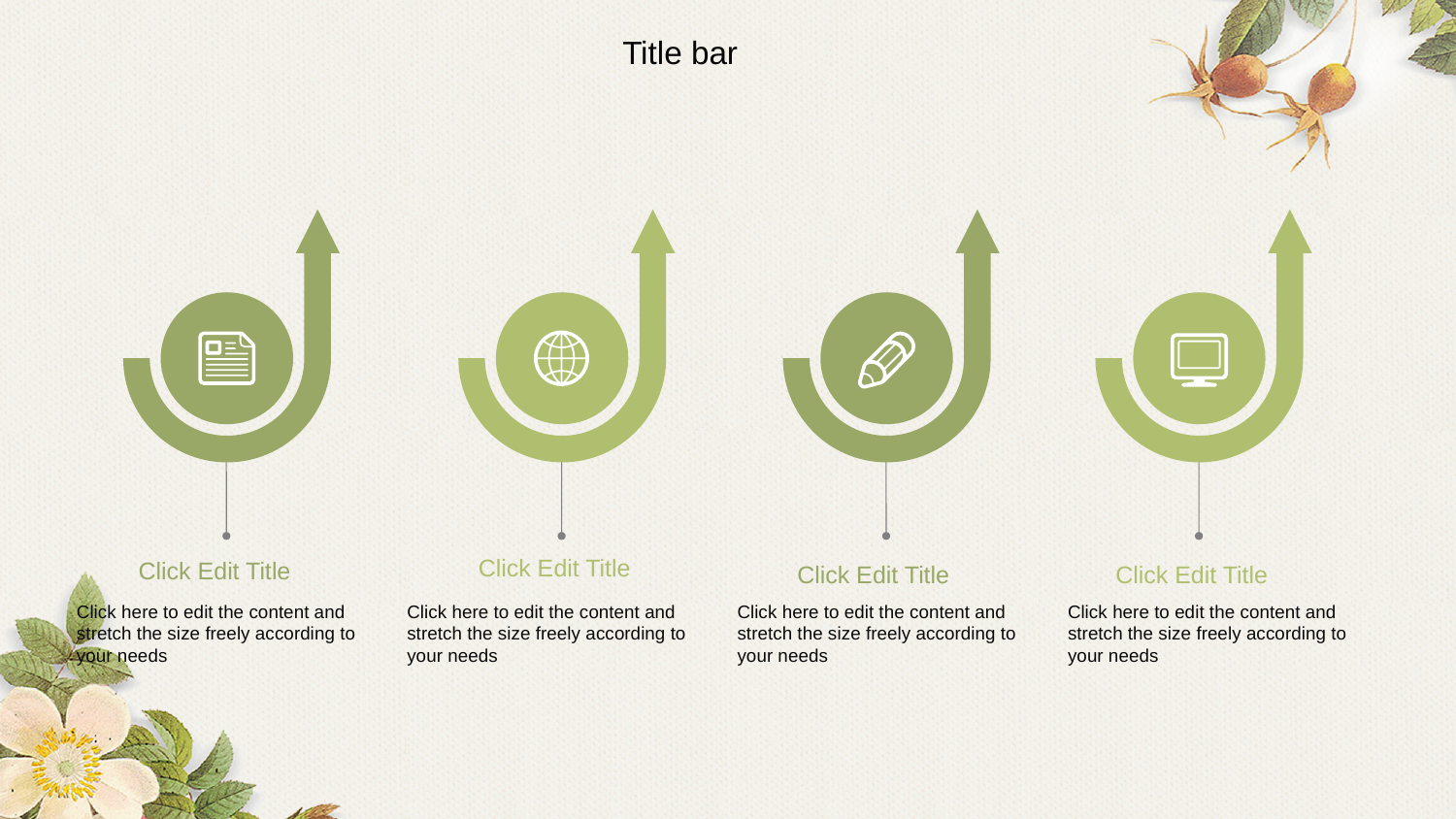

Title bar

Click Edit Title
Click Edit Title
Click Edit Title
Click Edit Title
Click here to edit the content and stretch the size freely according to your needs
Click here to edit the content and stretch the size freely according to your needs
Click here to edit the content and stretch the size freely according to your needs
Click here to edit the content and stretch the size freely according to your needs